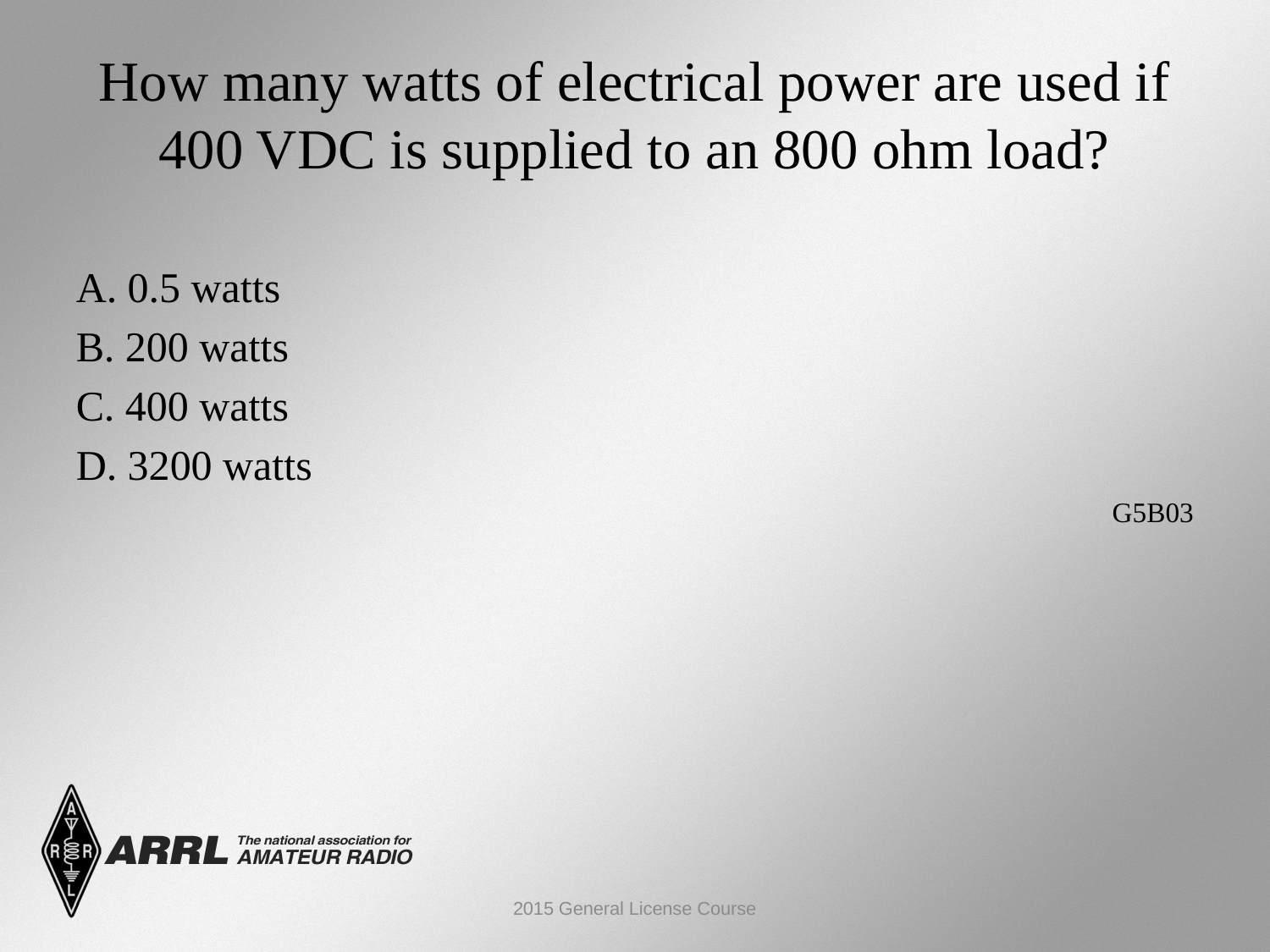

# How many watts of electrical power are used if 400 VDC is supplied to an 800 ohm load?
A. 0.5 watts
B. 200 watts
C. 400 watts
D. 3200 watts
 G5B03
2015 General License Course